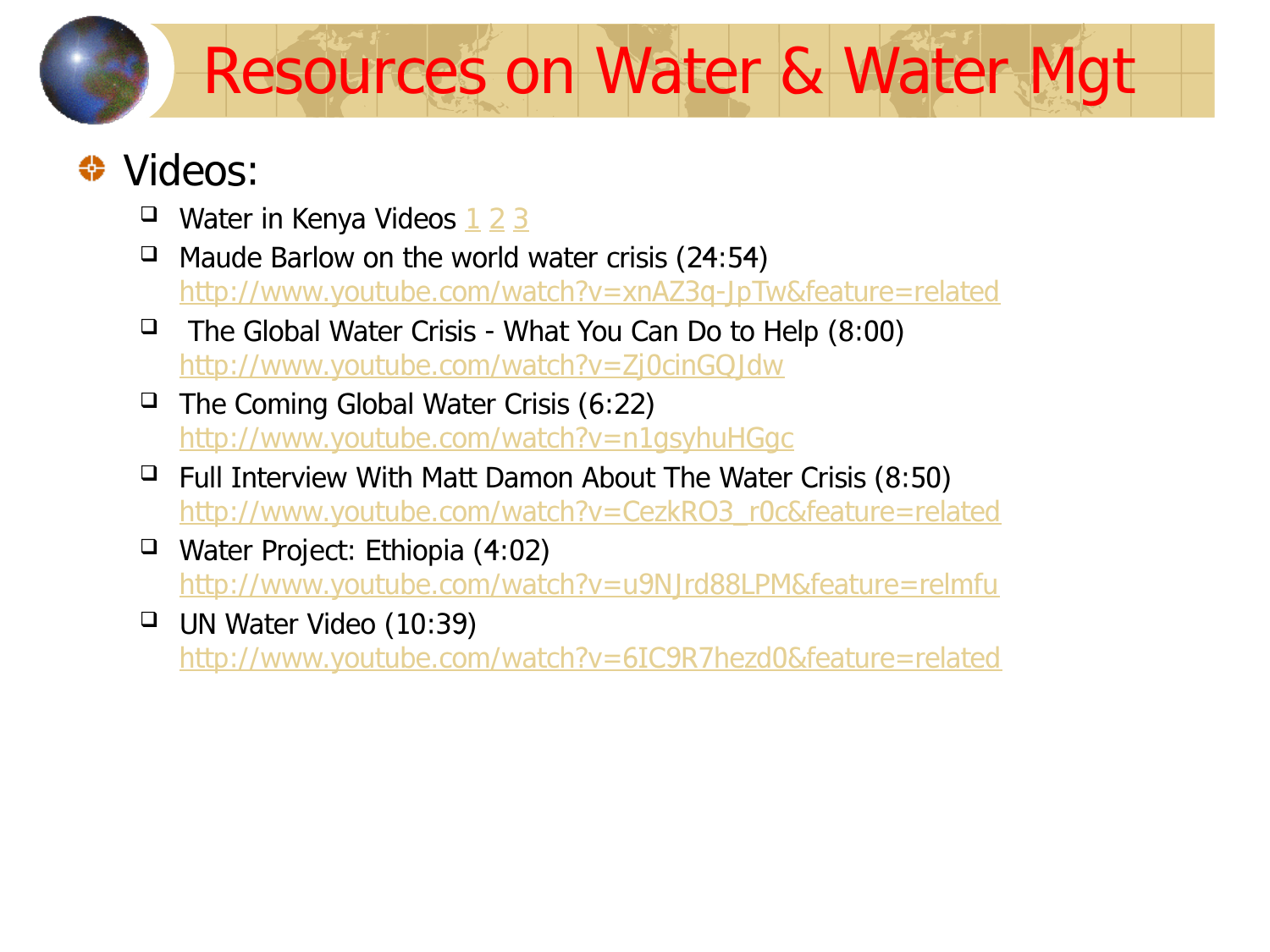

# Resources on Water & Water Mgt
Videos:
Water in Kenya Videos 1 2 3
Maude Barlow on the world water crisis (24:54) http://www.youtube.com/watch?v=xnAZ3q-JpTw&feature=related
 The Global Water Crisis - What You Can Do to Help (8:00) http://www.youtube.com/watch?v=Zj0cinGQJdw
The Coming Global Water Crisis (6:22) http://www.youtube.com/watch?v=n1gsyhuHGgc
Full Interview With Matt Damon About The Water Crisis (8:50) http://www.youtube.com/watch?v=CezkRO3_r0c&feature=related
Water Project: Ethiopia (4:02) http://www.youtube.com/watch?v=u9NJrd88LPM&feature=relmfu
UN Water Video (10:39) http://www.youtube.com/watch?v=6IC9R7hezd0&feature=related